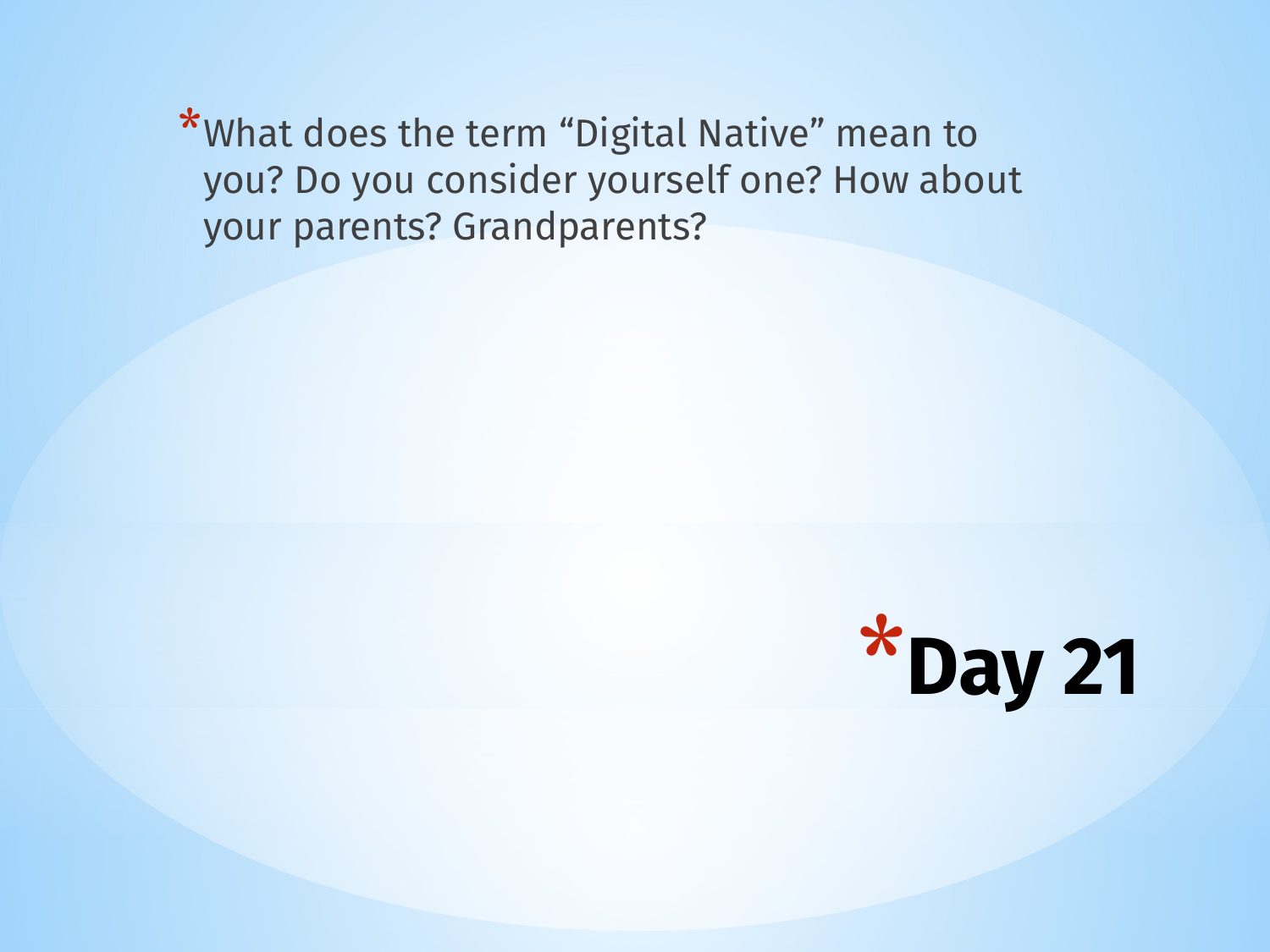

What does the term “Digital Native” mean to you? Do you consider yourself one? How about your parents? Grandparents?

# Day 21